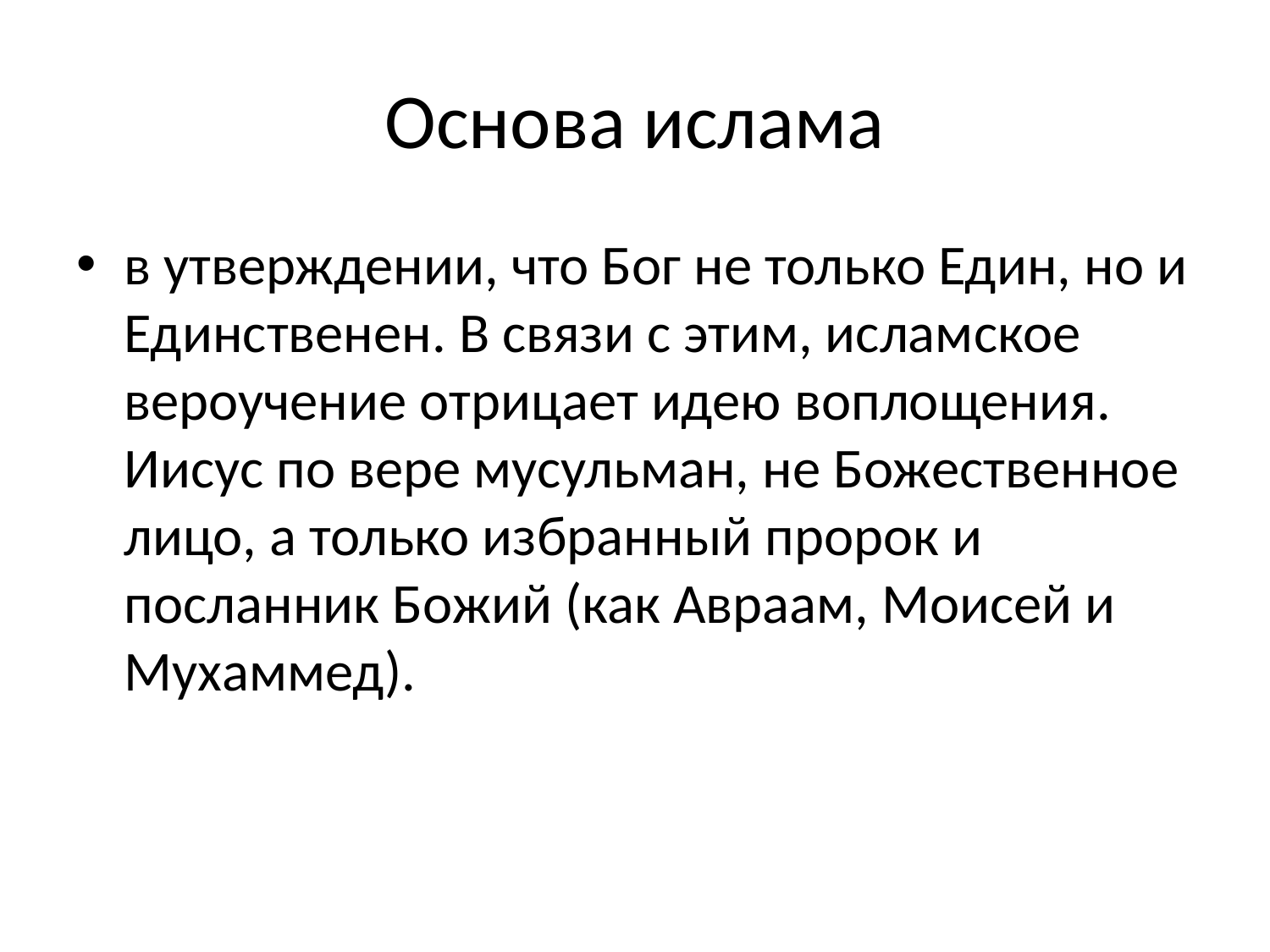

# Основа ислама
в утверждении, что Бог не только Един, но и Единственен. В связи с этим, исламское вероучение отрицает идею воплощения. Иисус по вере мусульман, не Божественное лицо, а только избранный пророк и посланник Божий (как Авраам, Моисей и Мухаммед).